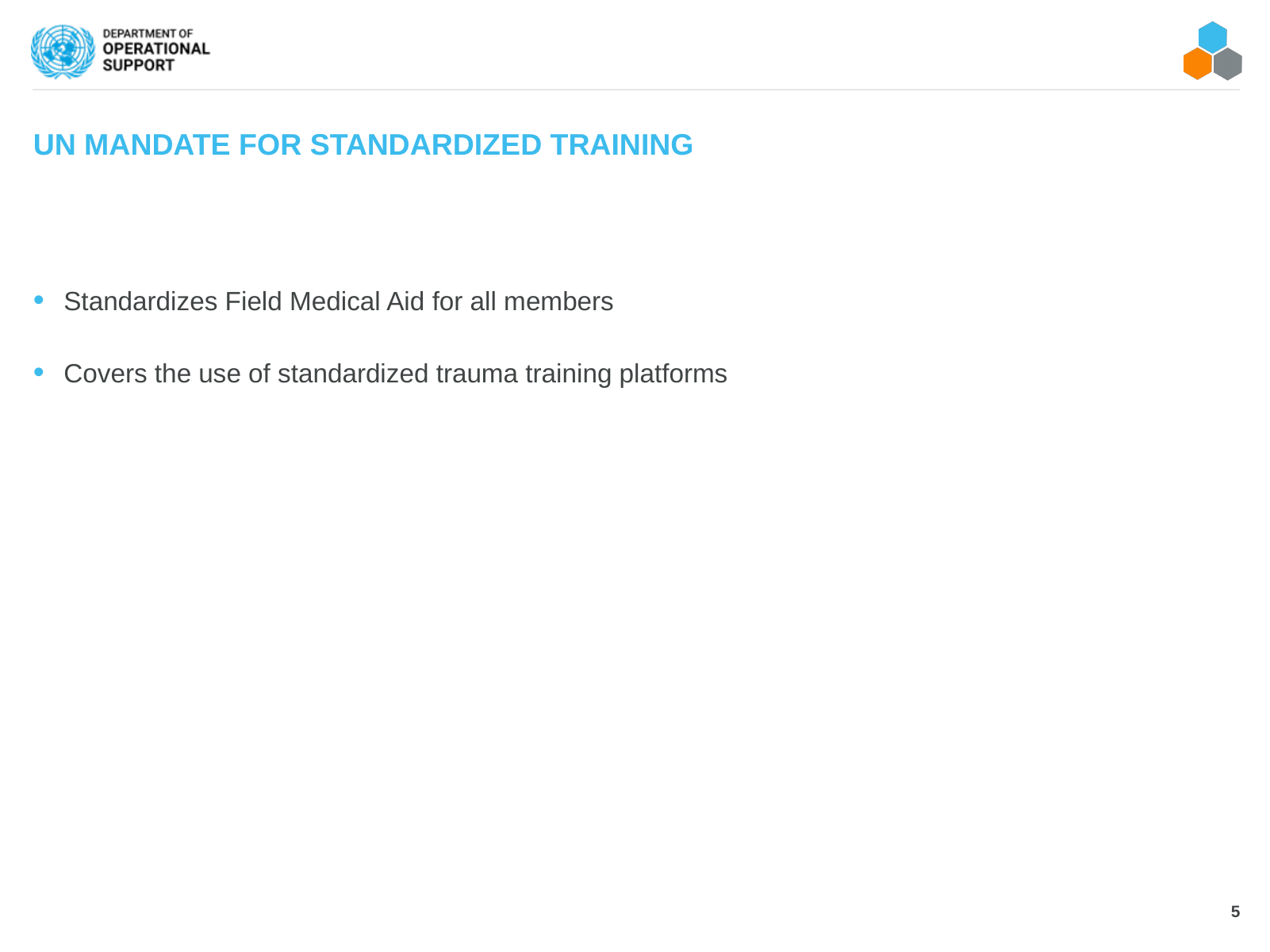

# UN MANDATE FOR STANDARDIZED TRAINING
Standardizes Field Medical Aid for all members

Covers the use of standardized trauma training platforms